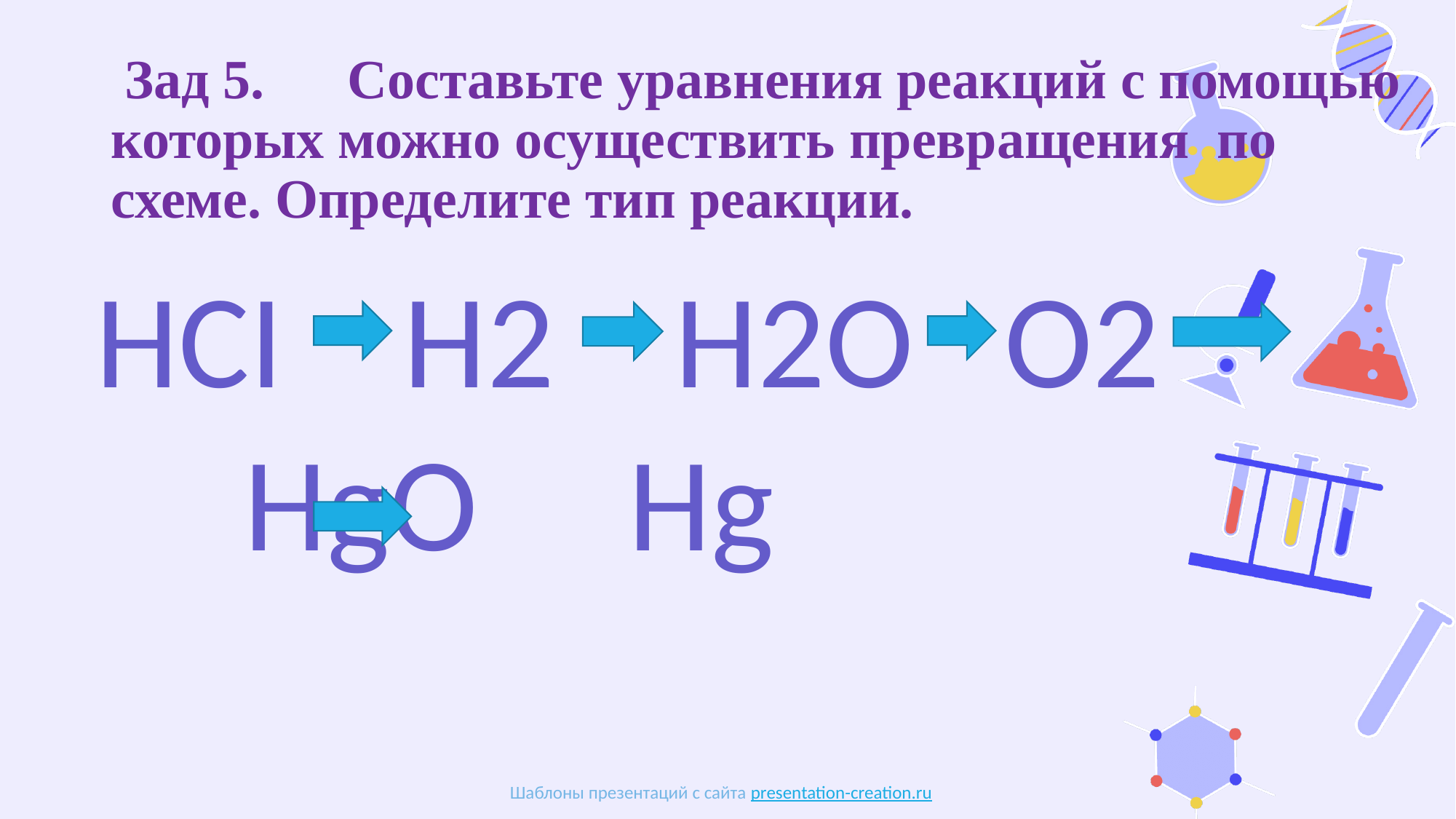

# Зад 5.      Составьте уравнения реакций с помощью которых можно осуществить превращения  по схеме. Определите тип реакции.
 НСI    H2    H2O   O2             HgO     Hg

Шаблоны презентаций с сайта presentation-creation.ru